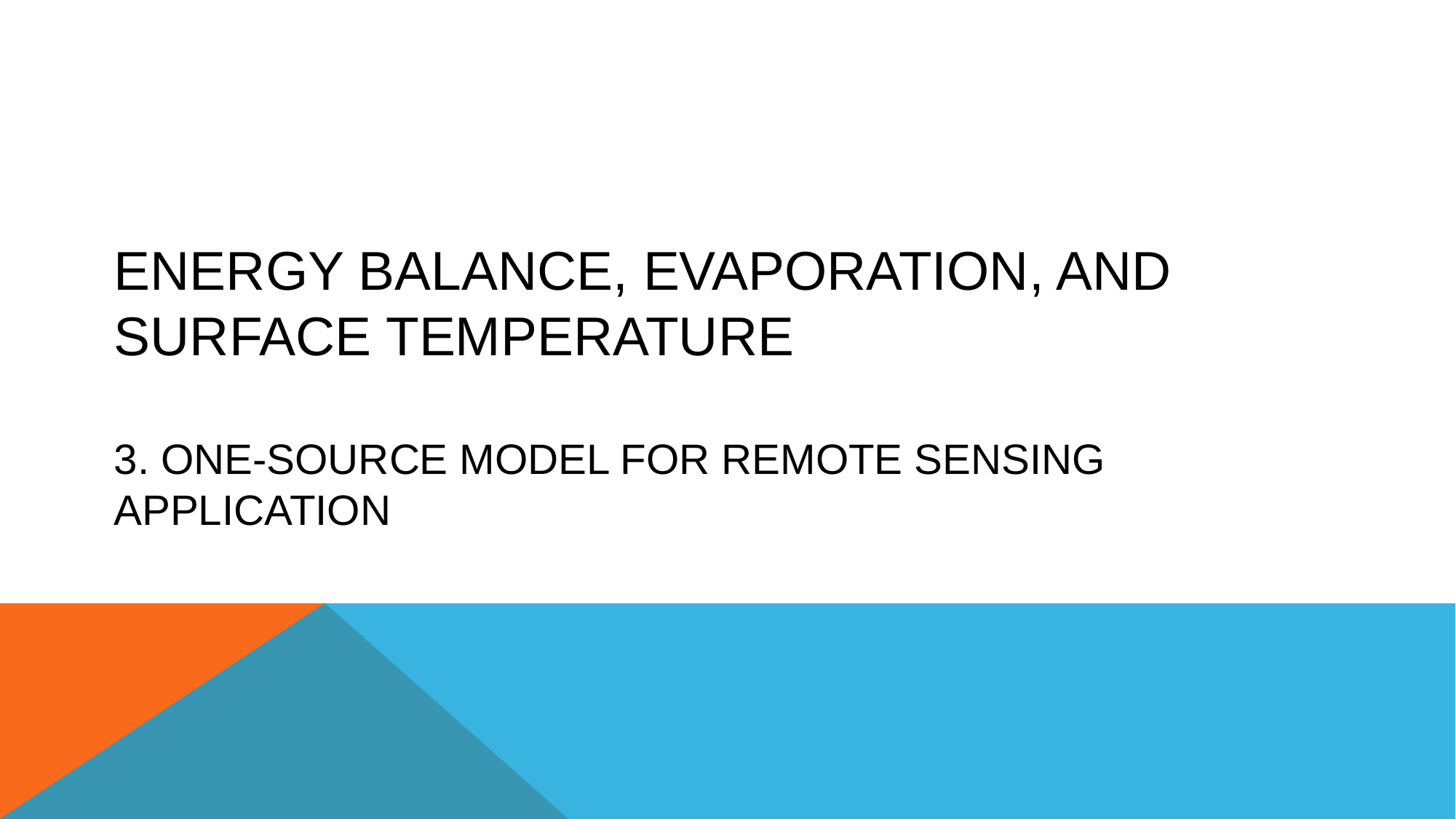

# Energy Balance, evaporation, and surface temperature 3. One-source model for remote sensing application